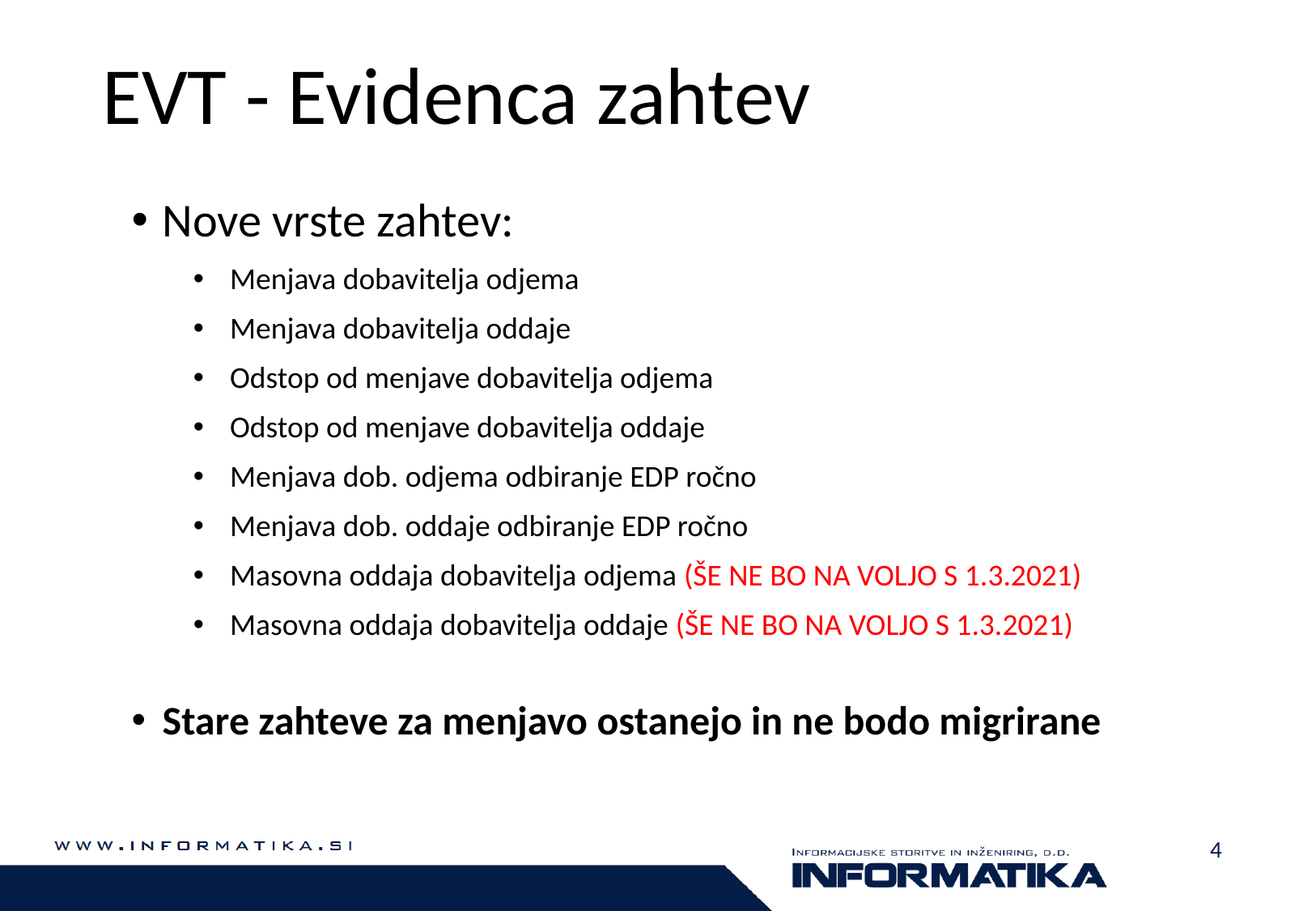

# EVT - Evidenca zahtev
Nove vrste zahtev:
Menjava dobavitelja odjema
Menjava dobavitelja oddaje
Odstop od menjave dobavitelja odjema
Odstop od menjave dobavitelja oddaje
Menjava dob. odjema odbiranje EDP ročno
Menjava dob. oddaje odbiranje EDP ročno
Masovna oddaja dobavitelja odjema (ŠE NE BO NA VOLJO S 1.3.2021)
Masovna oddaja dobavitelja oddaje (ŠE NE BO NA VOLJO S 1.3.2021)
Stare zahteve za menjavo ostanejo in ne bodo migrirane